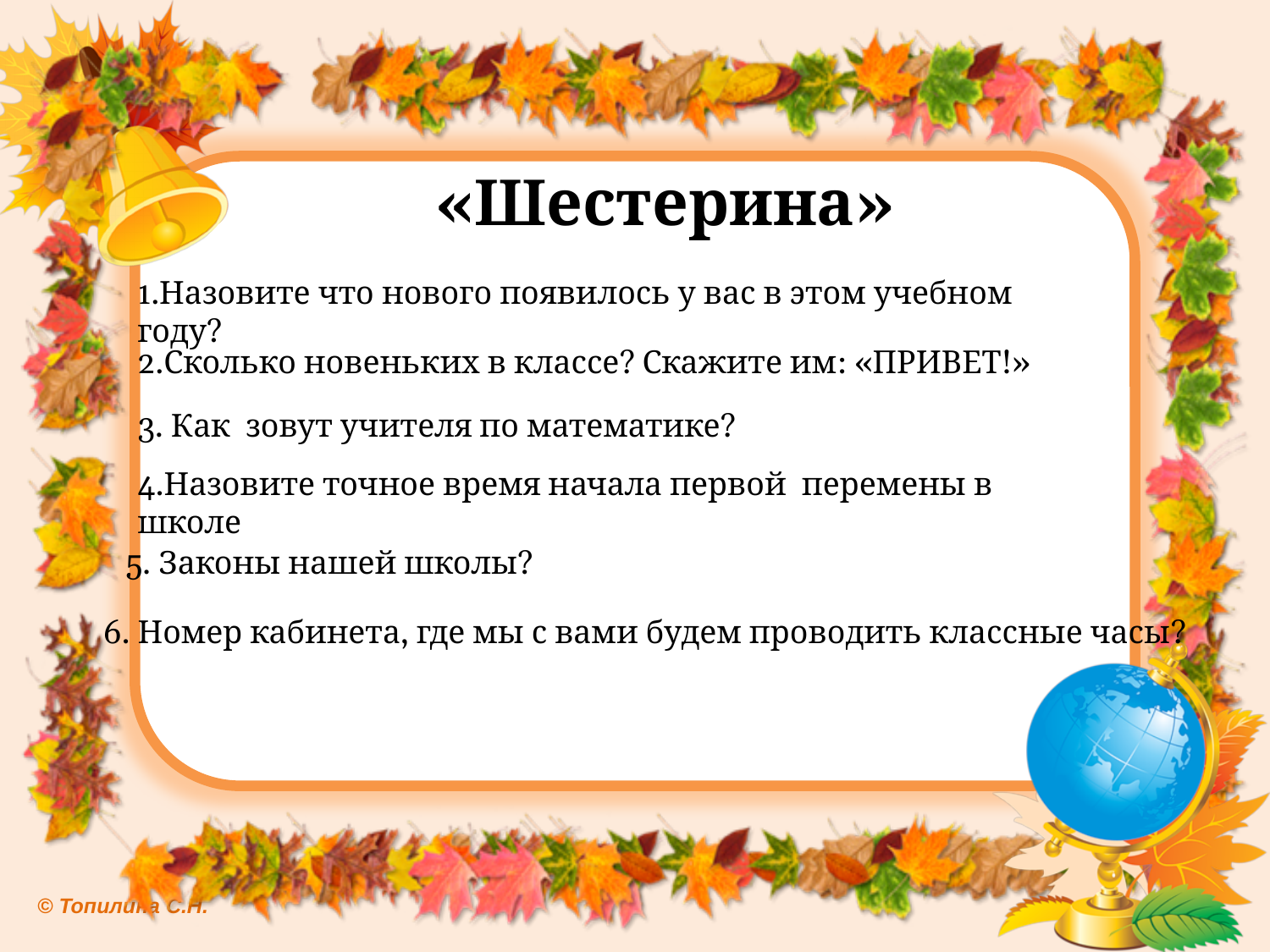

«Шестерина»
1.Назовите что нового появилось у вас в этом учебном году?
2.Сколько новеньких в классе? Скажите им: «ПРИВЕТ!»
3. Как  зовут учителя по математике?
4.Назовите точное время начала первой  перемены в школе
5. Законы нашей школы?
6. Номер кабинета, где мы с вами будем проводить классные часы?